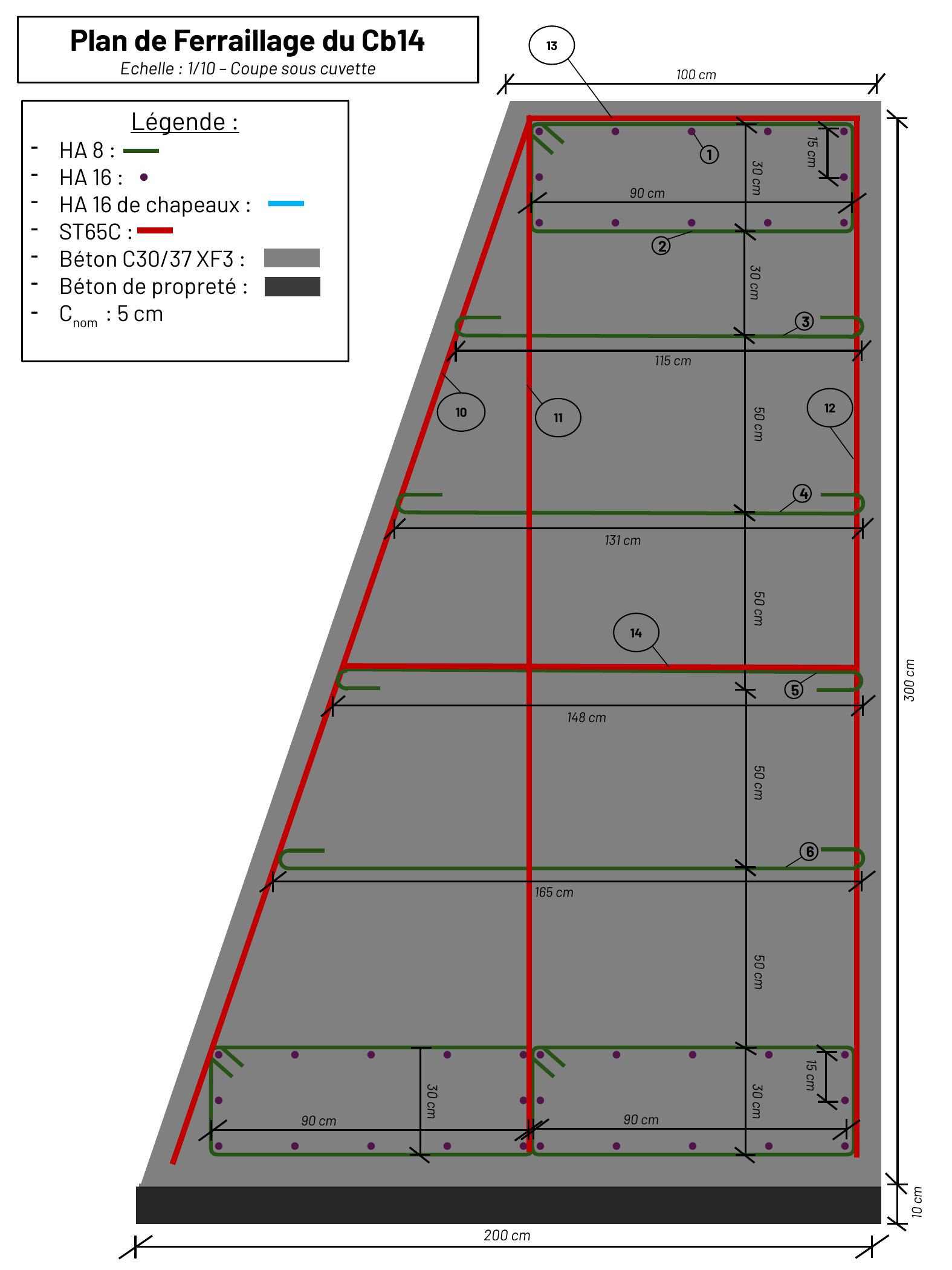

Plan de Ferraillage du Cb14
Echelle : 1/10 – Coupe sous cuvette
13
100 cm

Légende :
HA 8 :
HA 16 :
HA 16 de chapeaux :
ST65C :
Béton C30/37 XF3 :
Béton de propreté :
Cnom  : 5 cm

15 cm
1
30 cm

90 cm
2

30 cm

3

115 cm
12
10
11
50 cm
4

131 cm
50 cm
14
300 cm

5
148 cm
50 cm
6

165 cm
50 cm

15 cm
30 cm
30 cm
90 cm
90 cm

10 cm
200 cm